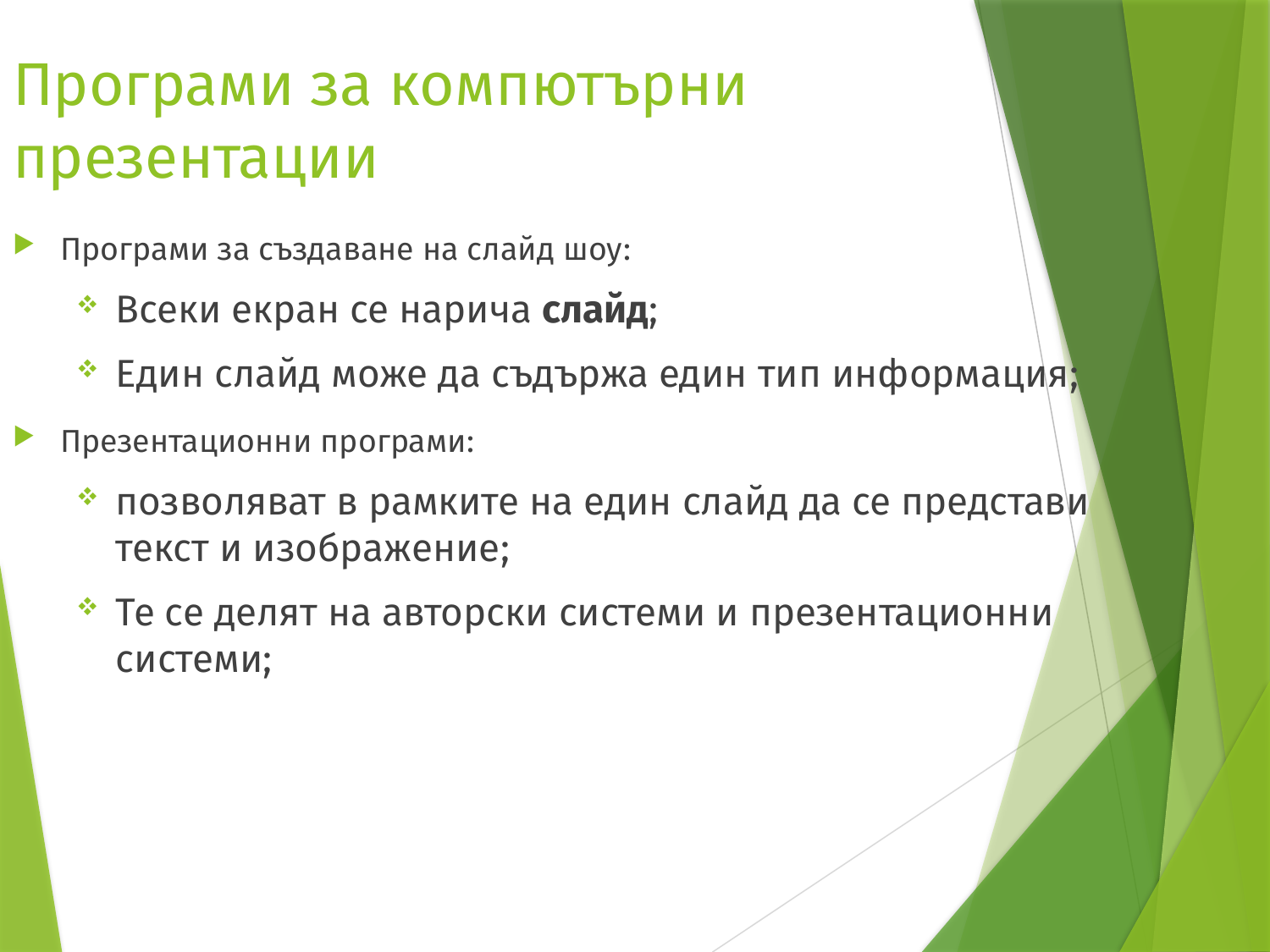

Програми за компютърни презентации
Програми за създаване на слайд шоу:
Всеки екран се нарича слайд;
Един слайд може да съдържа един тип информация;
Презентационни програми:
позволяват в рамките на един слайд да се представи текст и изображение;
Те се делят на авторски системи и презентационни системи;